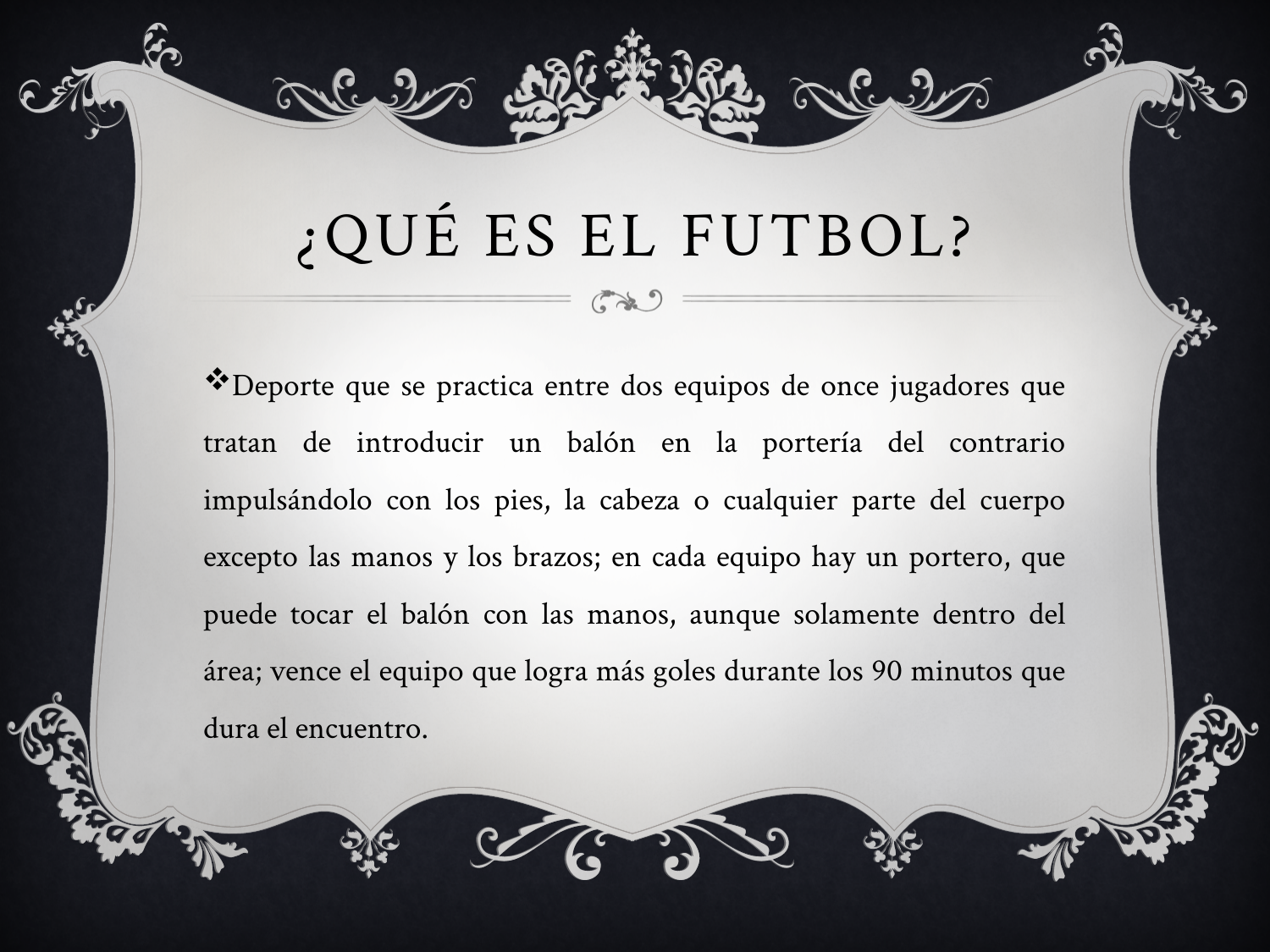

# ¿Qué es el futbol?
Deporte que se practica entre dos equipos de once jugadores que tratan de introducir un balón en la portería del contrario impulsándolo con los pies, la cabeza o cualquier parte del cuerpo excepto las manos y los brazos; en cada equipo hay un portero, que puede tocar el balón con las manos, aunque solamente dentro del área; vence el equipo que logra más goles durante los 90 minutos que dura el encuentro.